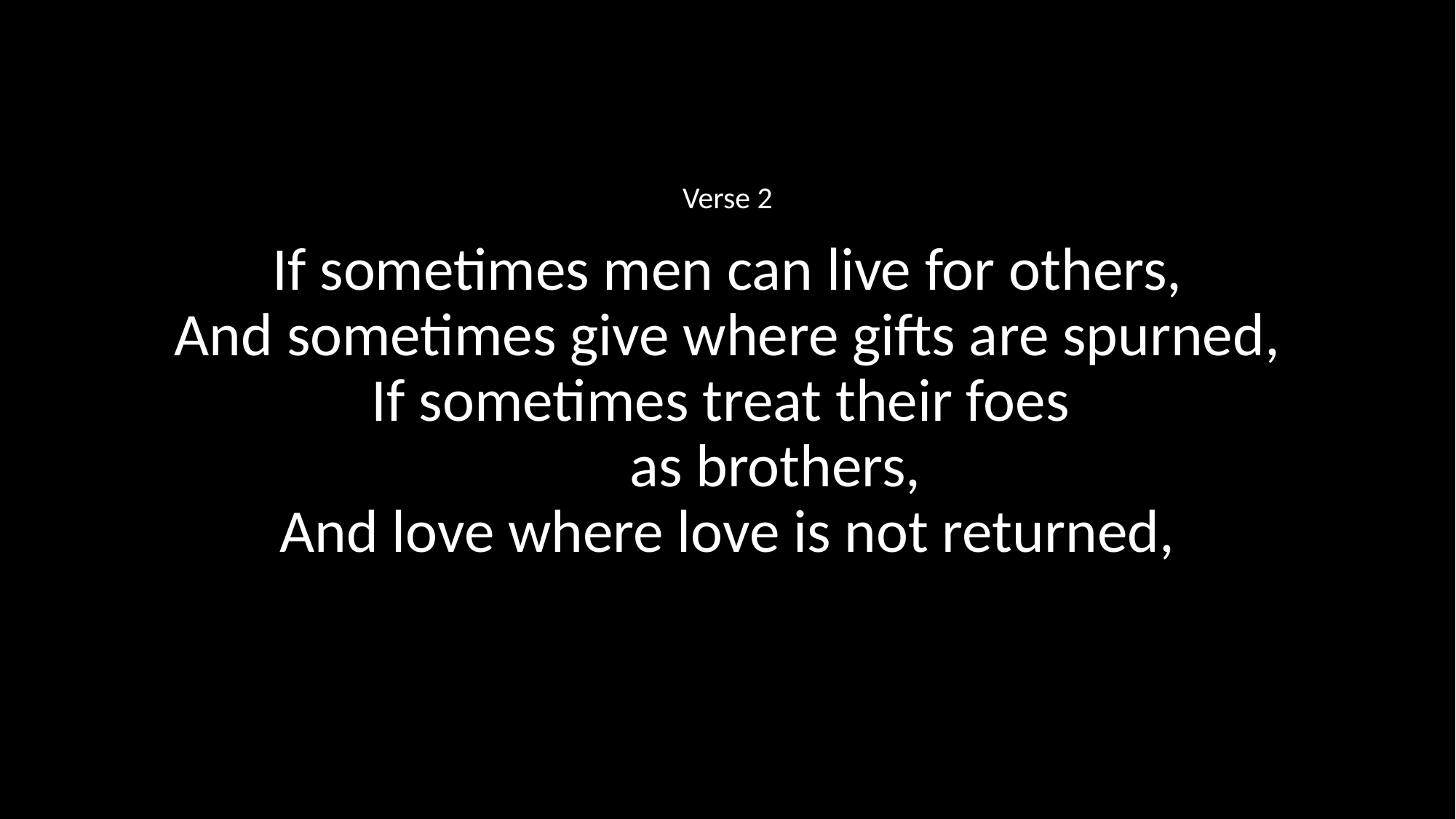

Verse 2
If sometimes men can live for others,
And sometimes give where gifts are spurned,
If sometimes treat their foes
	as brothers,
And love where love is not returned,